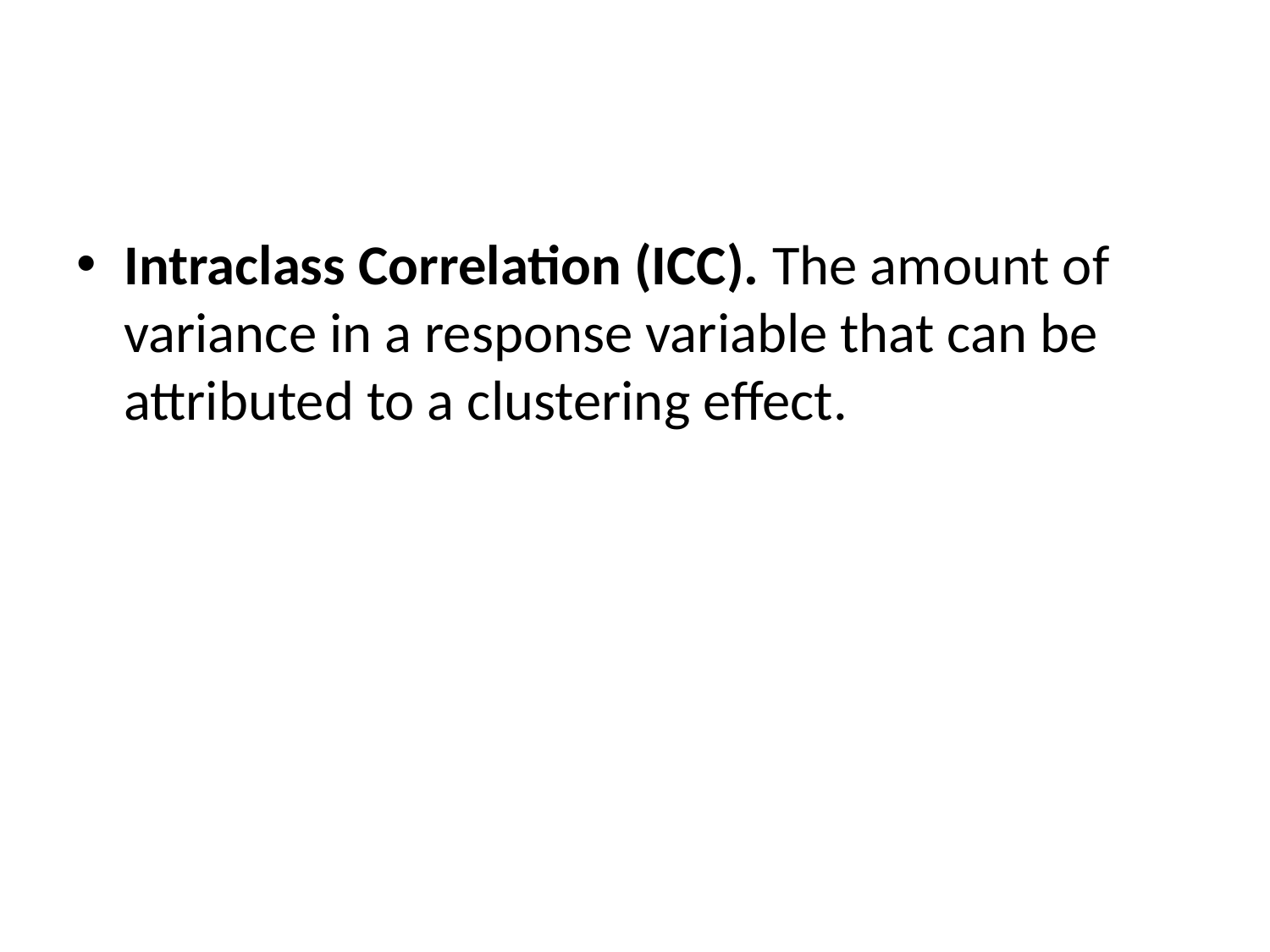

#
Intraclass Correlation (ICC). The amount of variance in a response variable that can be attributed to a clustering effect.